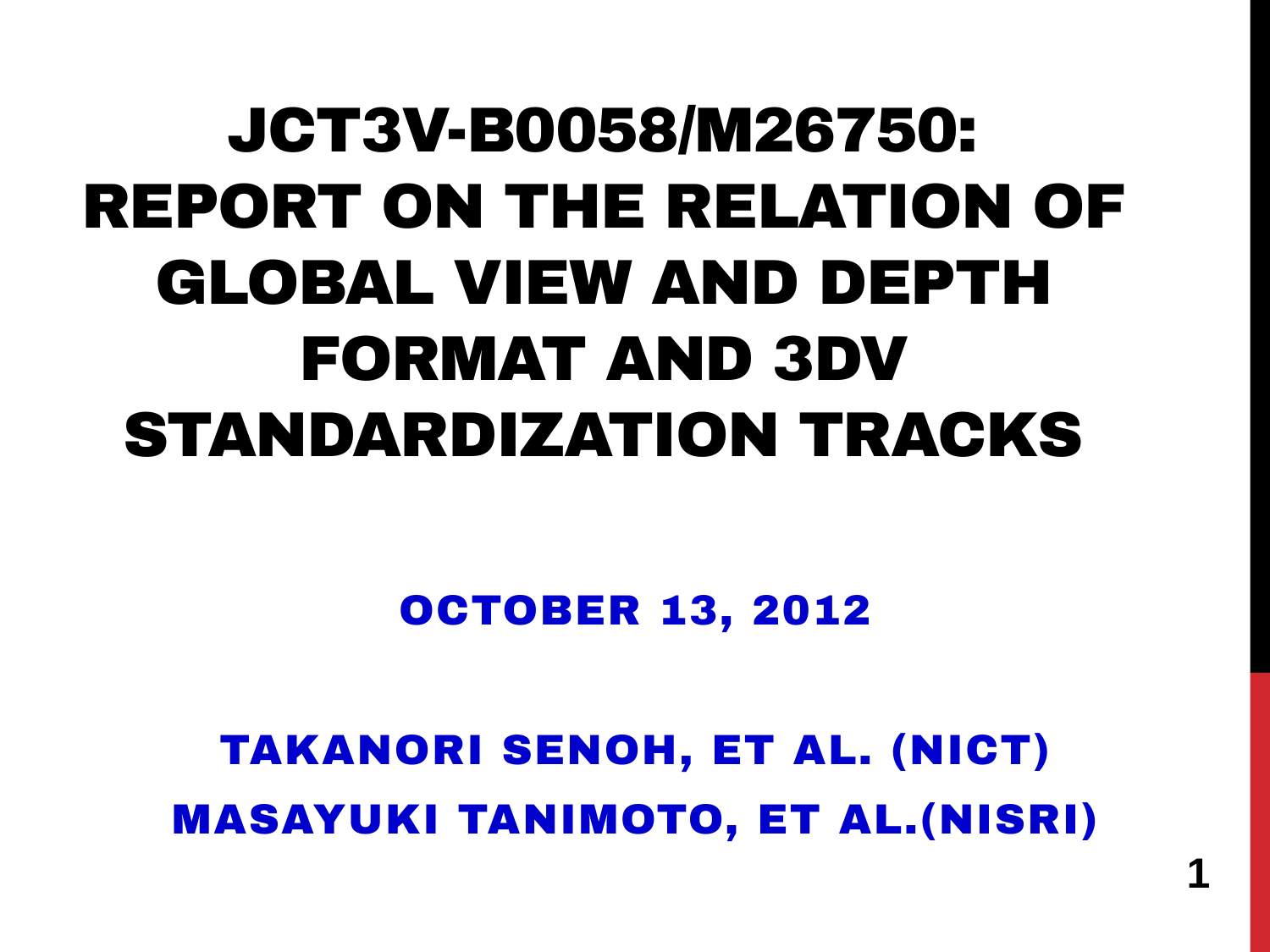

# JCT3v-b0058/M26750: report on the relation of global view and depth format and 3DV standardization tracks
October 13, 2012

Takanori Senoh, et al. (NICT)
Masayuki tanimoto, et al.(NISRI)
1